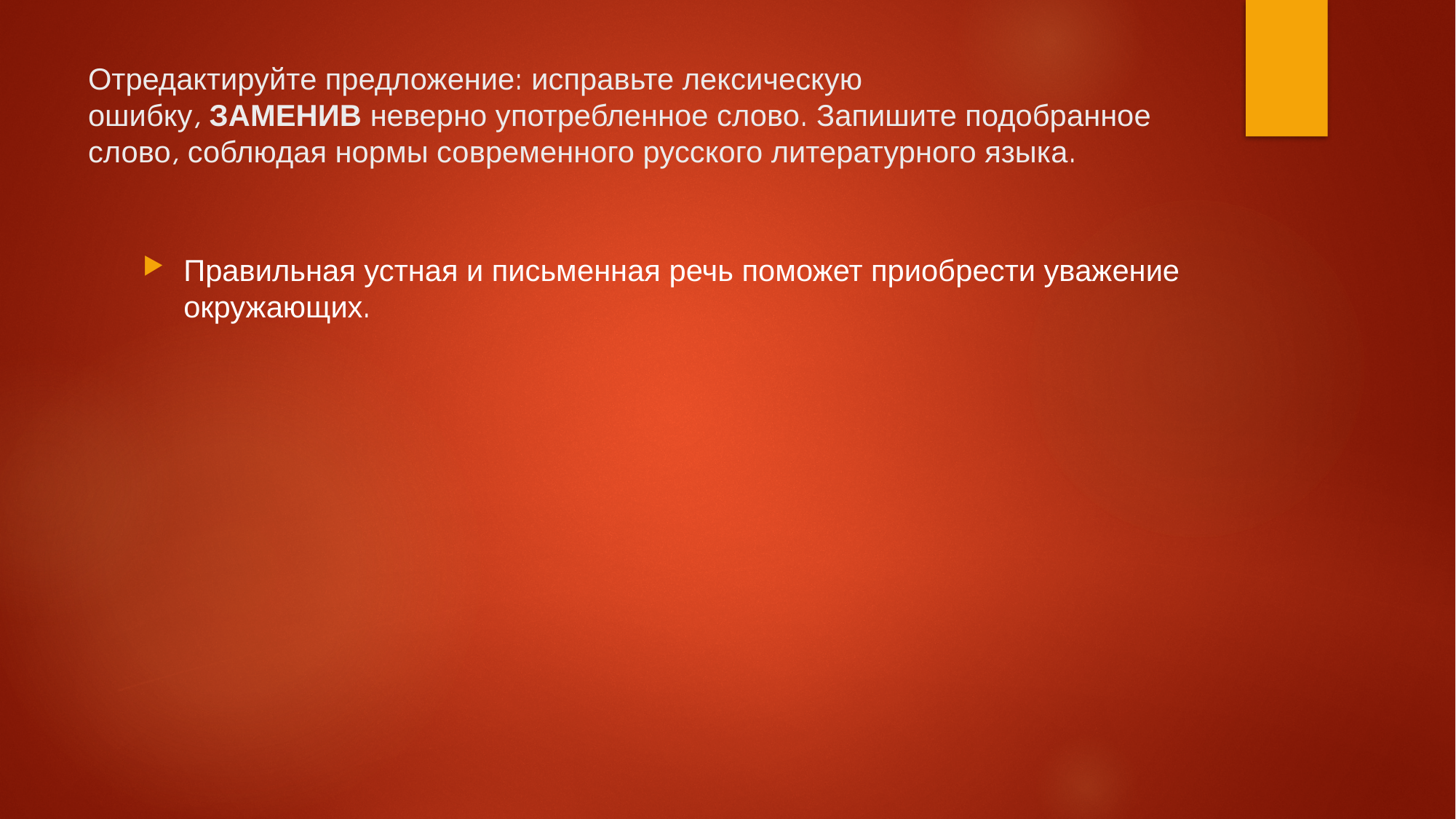

# Отредактируйте предложение: исправьте лексическую ошибку, ЗАМЕНИВ неверно употребленное слово. Запишите подобранное слово, соблюдая нормы современного русского литературного языка.
Правильная устная и письменная речь поможет приобрести уважение окружающих.